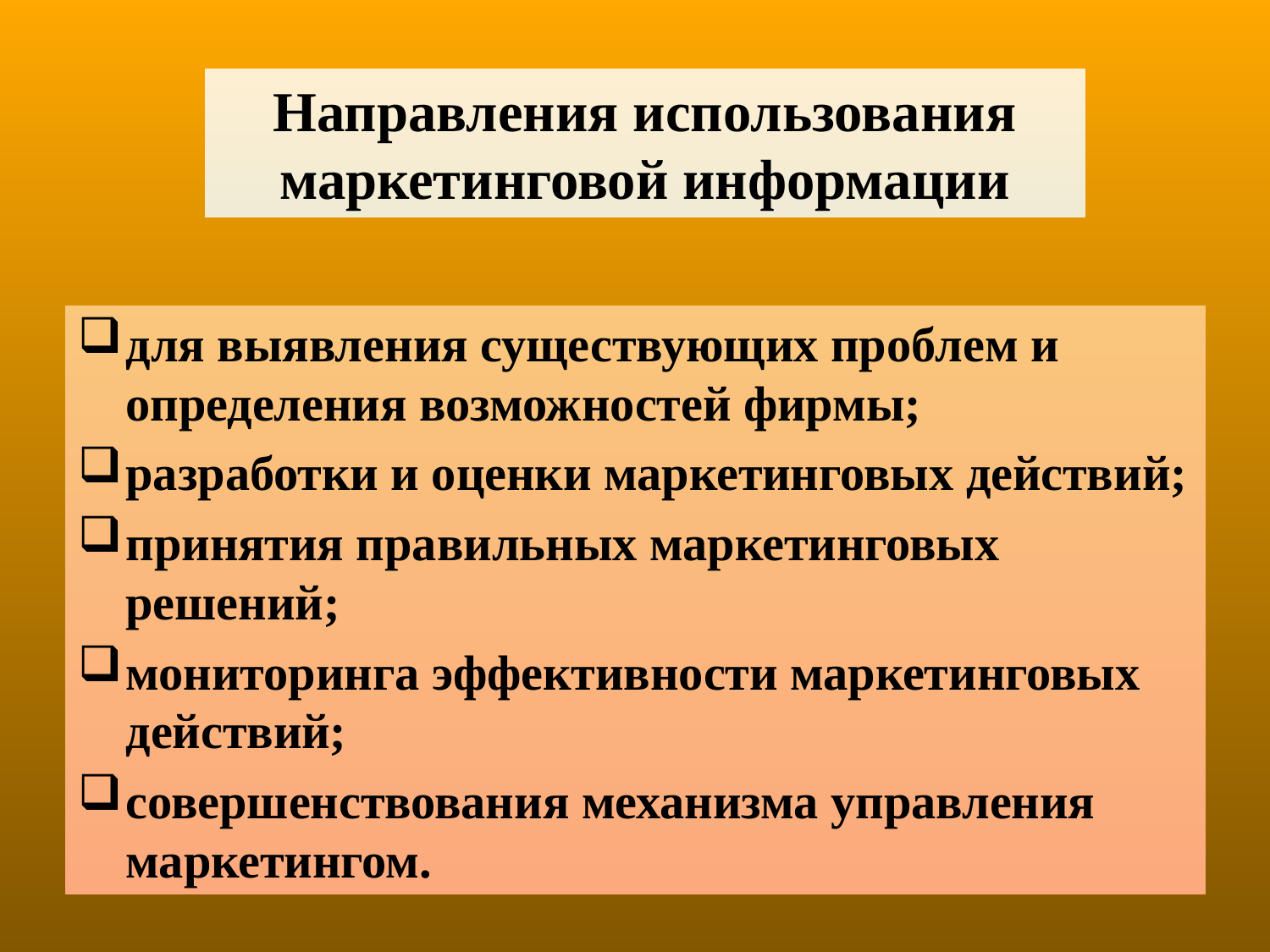

Направления использования маркетинговой информации
для выявления существующих проблем и определения возможностей фирмы;
разработки и оценки маркетинговых действий;
принятия правильных маркетинговых решений;
мониторинга эффективности маркетинговых действий;
совершенствования механизма управления маркетингом.